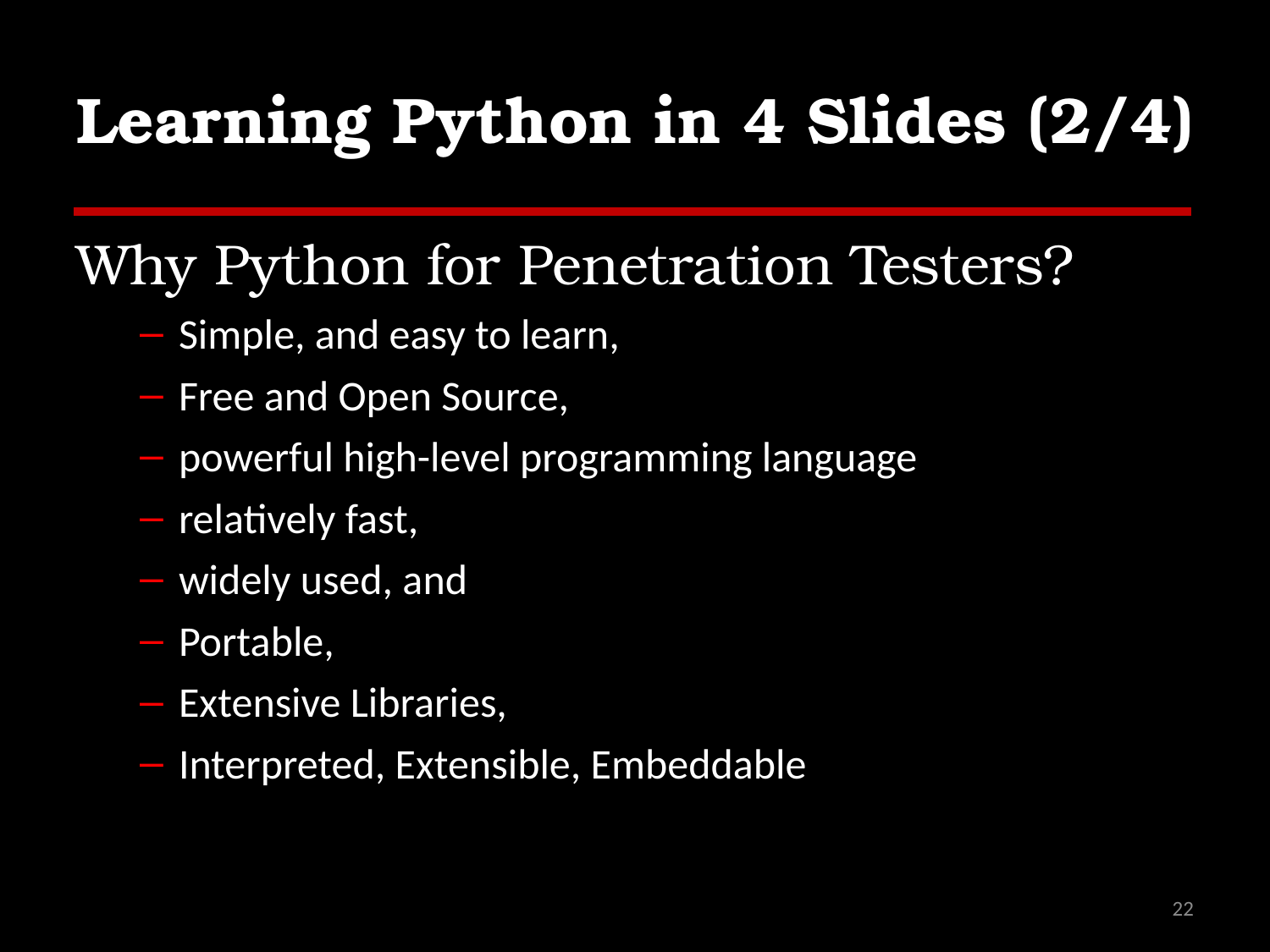

# Learning Python in 4 Slides (2/4)
Why Python for Penetration Testers?
Simple, and easy to learn,
Free and Open Source,
powerful high-level programming language
relatively fast,
widely used, and
Portable,
Extensive Libraries,
Interpreted, Extensible, Embeddable
22